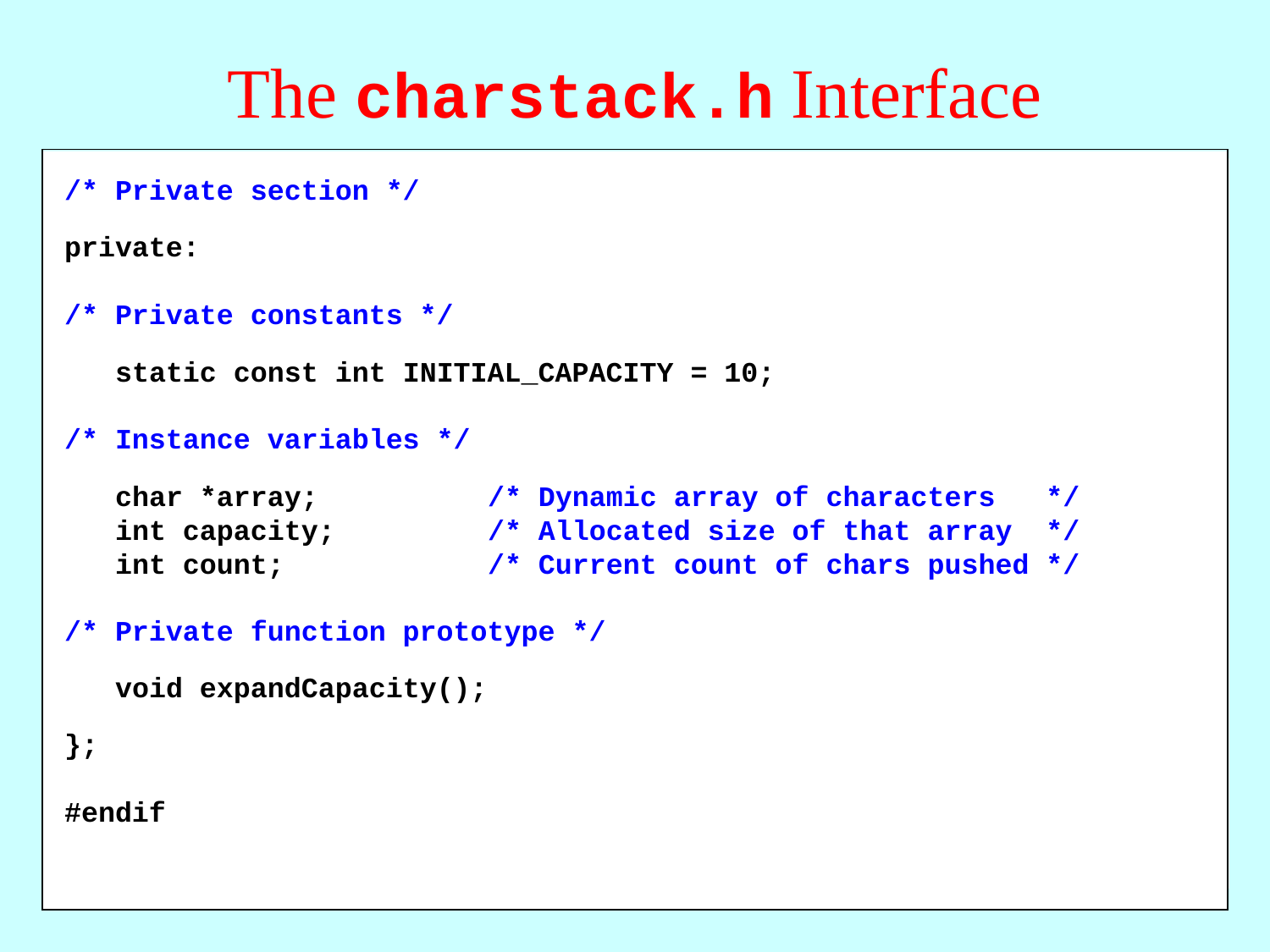

# The charstack.h Interface

/* Private section */

private:

/* Private constants */

   static const int INITIAL_CAPACITY = 10;

/* Instance variables */

   char *array;          /* Dynamic array of characters   */
   int capacity;         /* Allocated size of that array  */
   int count;            /* Current count of chars pushed */

/* Private function prototype */

   void expandCapacity();

};

#endif
/*
 * Methods: size, isEmpty, clear, push, pop, peek
 * ----------------------------------------------
 * These methods work exactly as they do for the Stack class.
 */

   int size();
   bool isEmpty();
   void clear();
   void push(char ch);
   char pop();
   char peek();